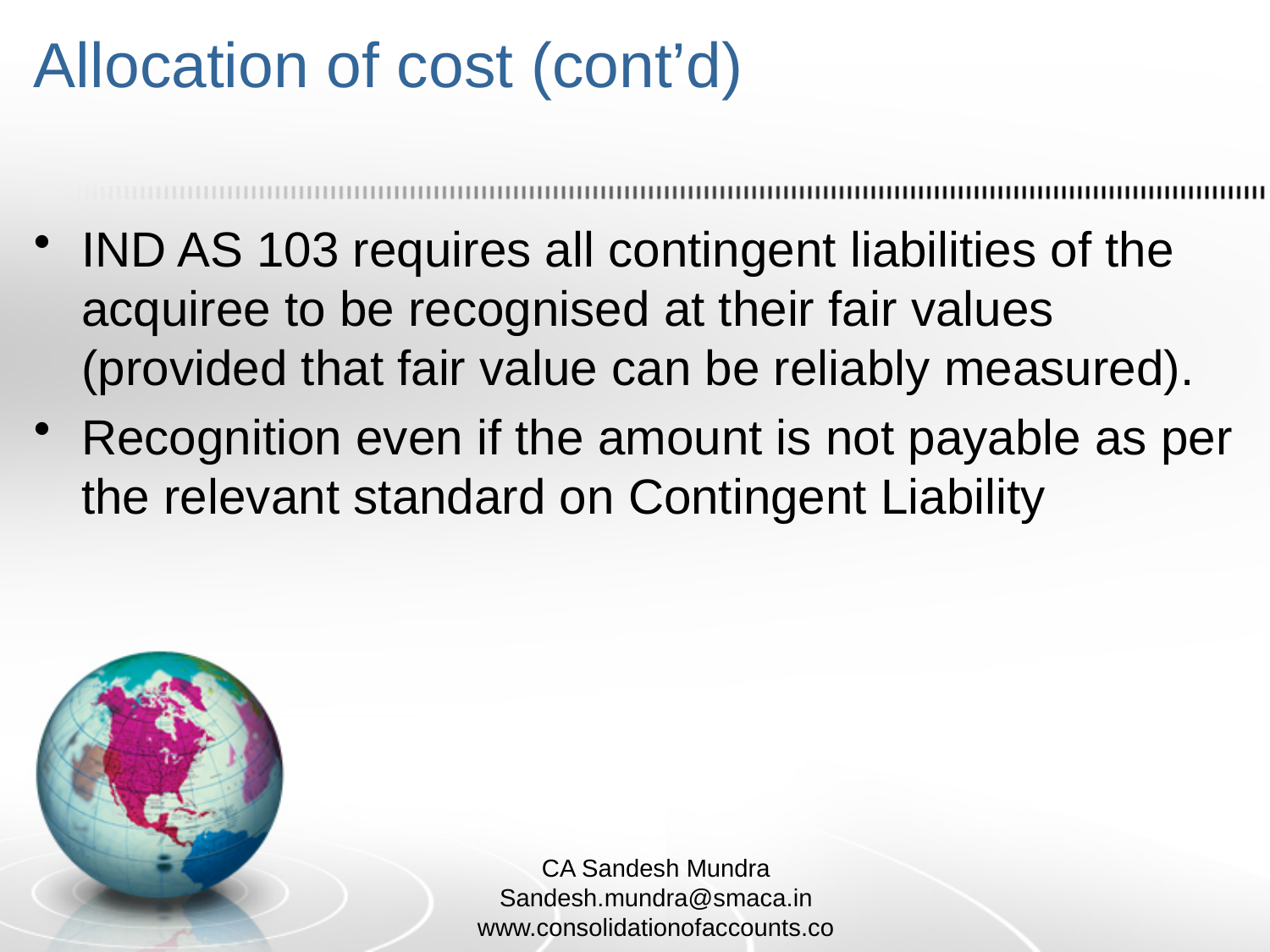

# Allocation of cost (cont’d)
IND AS 103 requires all contingent liabilities of the acquiree to be recognised at their fair values (provided that fair value can be reliably measured).
Recognition even if the amount is not payable as per the relevant standard on Contingent Liability